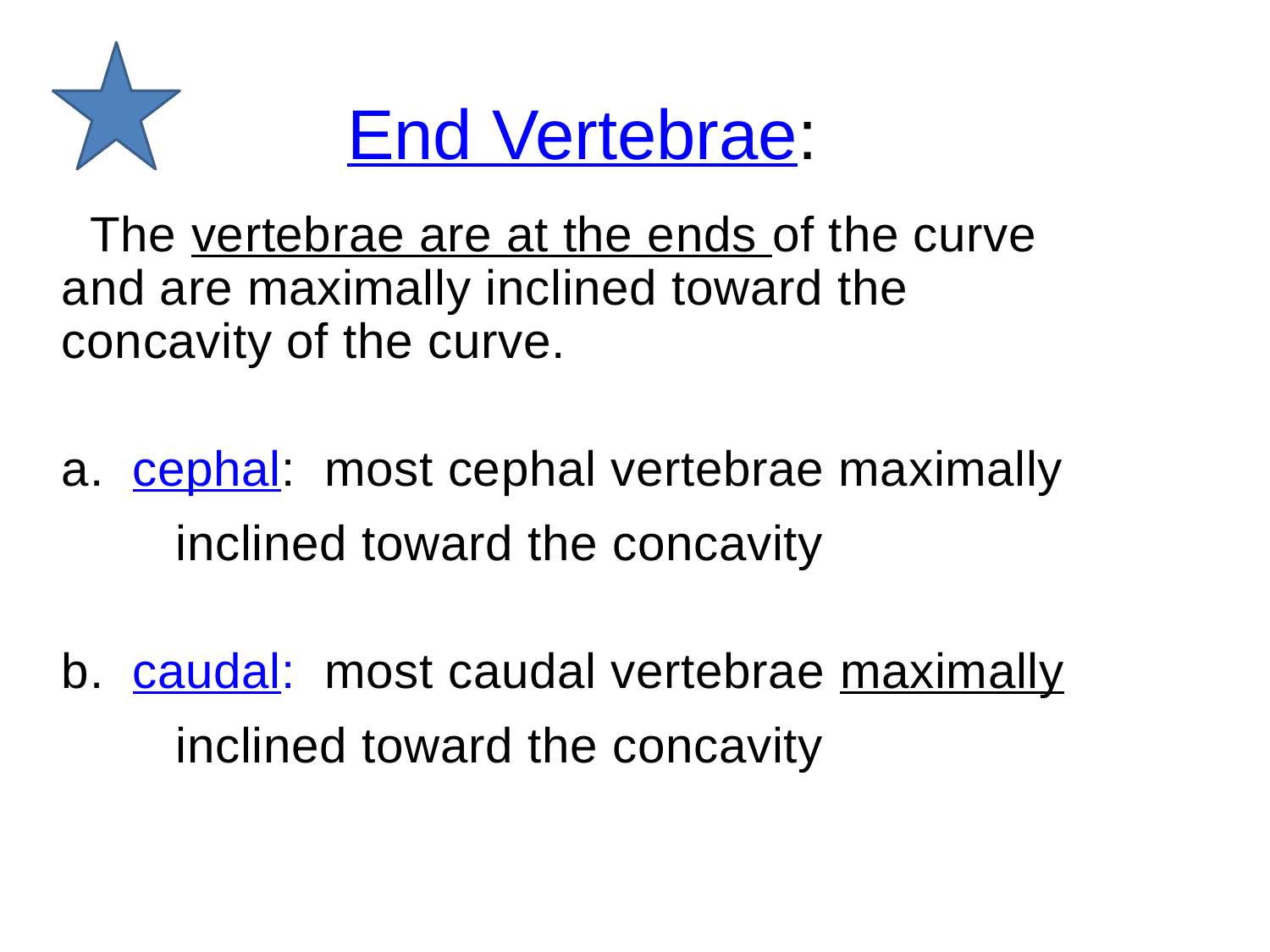

# End Vertebrae:

  The vertebrae are at the ends of the curve and are maximally inclined toward the concavity of the curve.
a.  cephal:  most cephal vertebrae maximally
        inclined toward the concavity
b.  caudal:  most caudal vertebrae maximally
        inclined toward the concavity